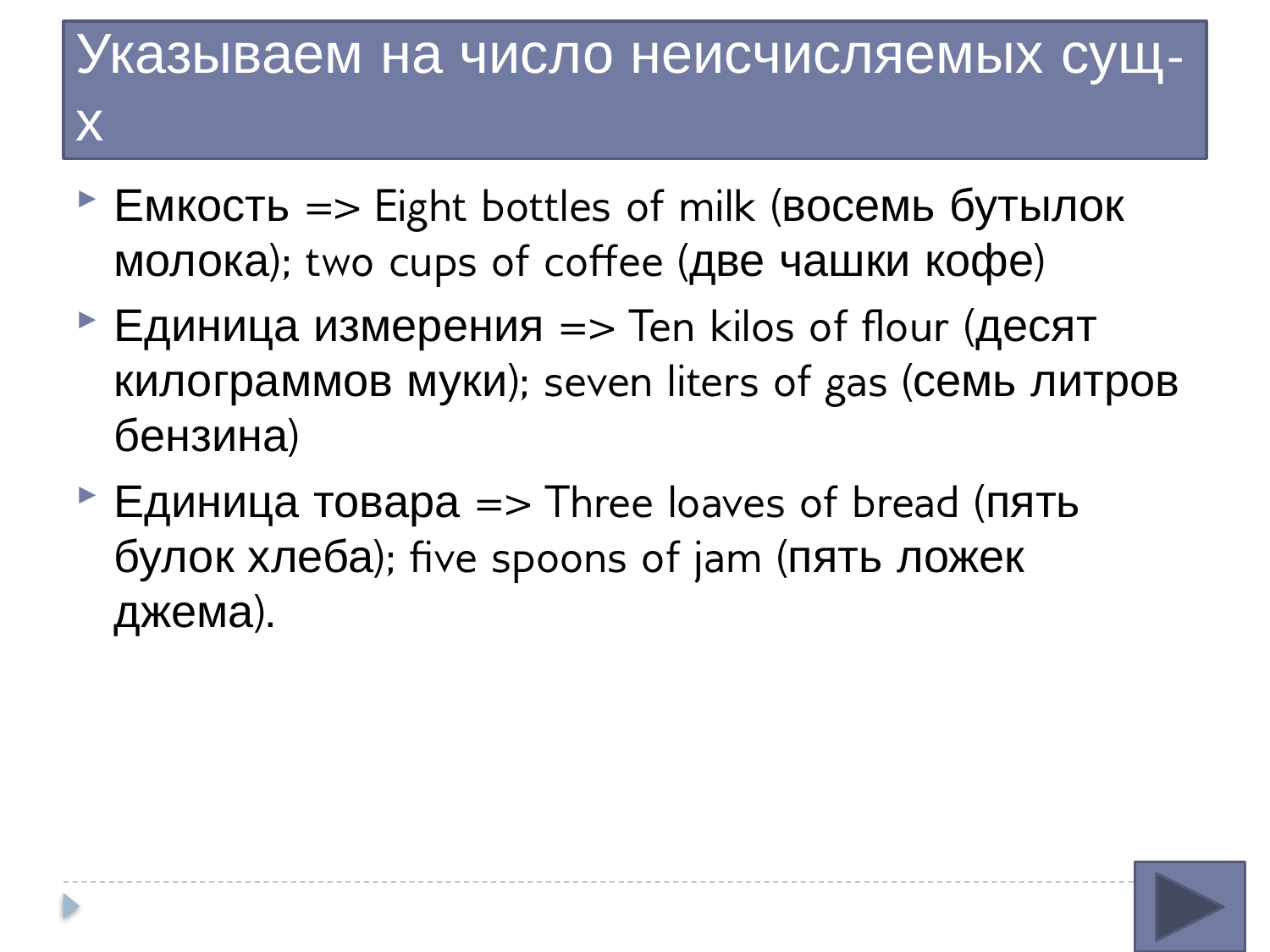

# Указываем на число неисчисляемых сущ-х
Емкость => Eight bottles of milk (восемь бутылок молока); two cups of coffee (две чашки кофе)
Единица измерения => Ten kilos of flour (десят килограммов муки); seven liters of gas (семь литров бензина)
Единица товара => Three loaves of bread (пять булок хлеба); five spoons of jam (пять ложек джема).